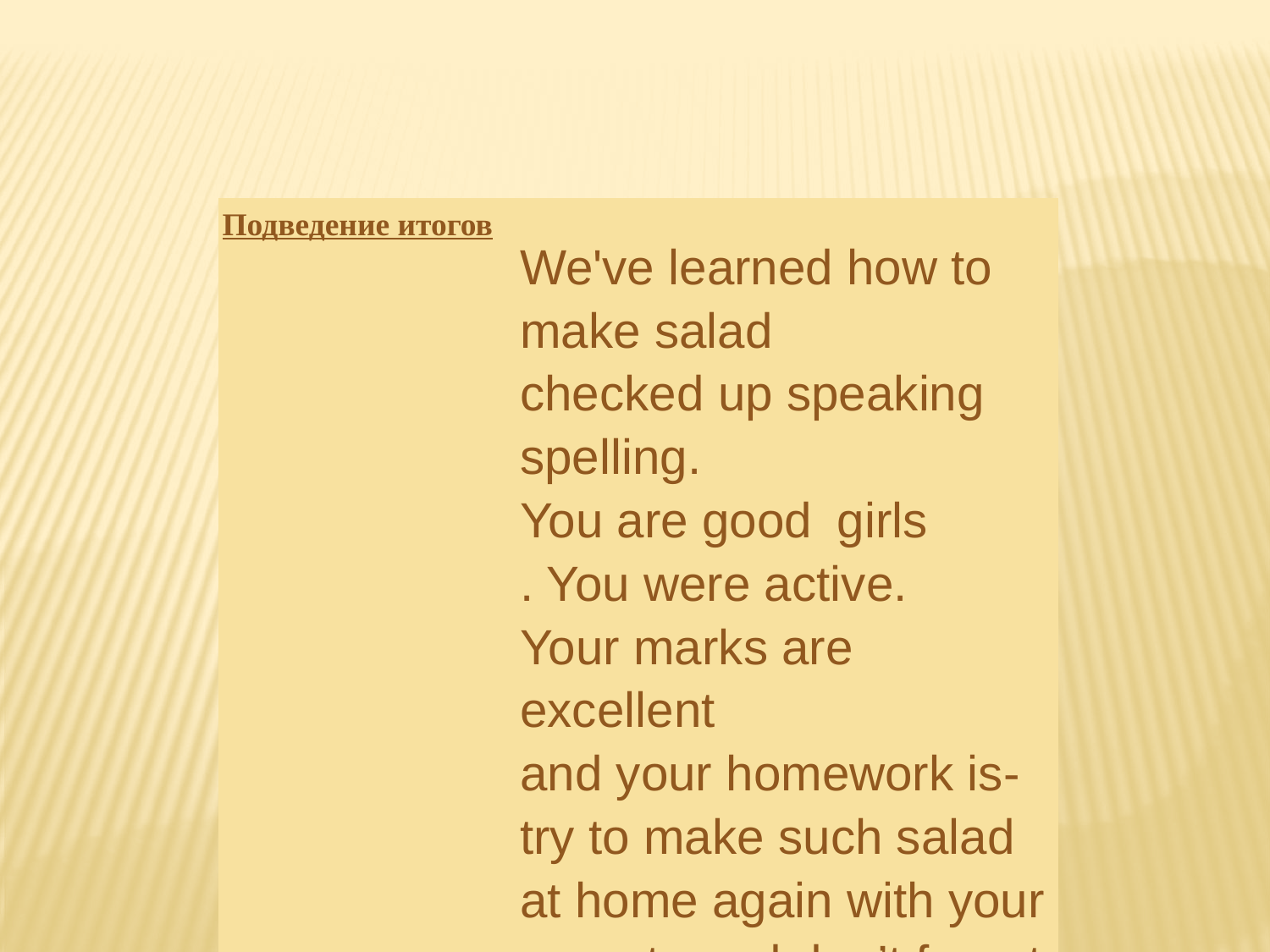

| Подведение итогов | We've learned how to make salad checked up speaking spelling. You are good girls . You were active. Your marks are excellent and your homework is-try to make such salad at home again with your parents and don’t forget to repeat English words while cooking |
| --- | --- |